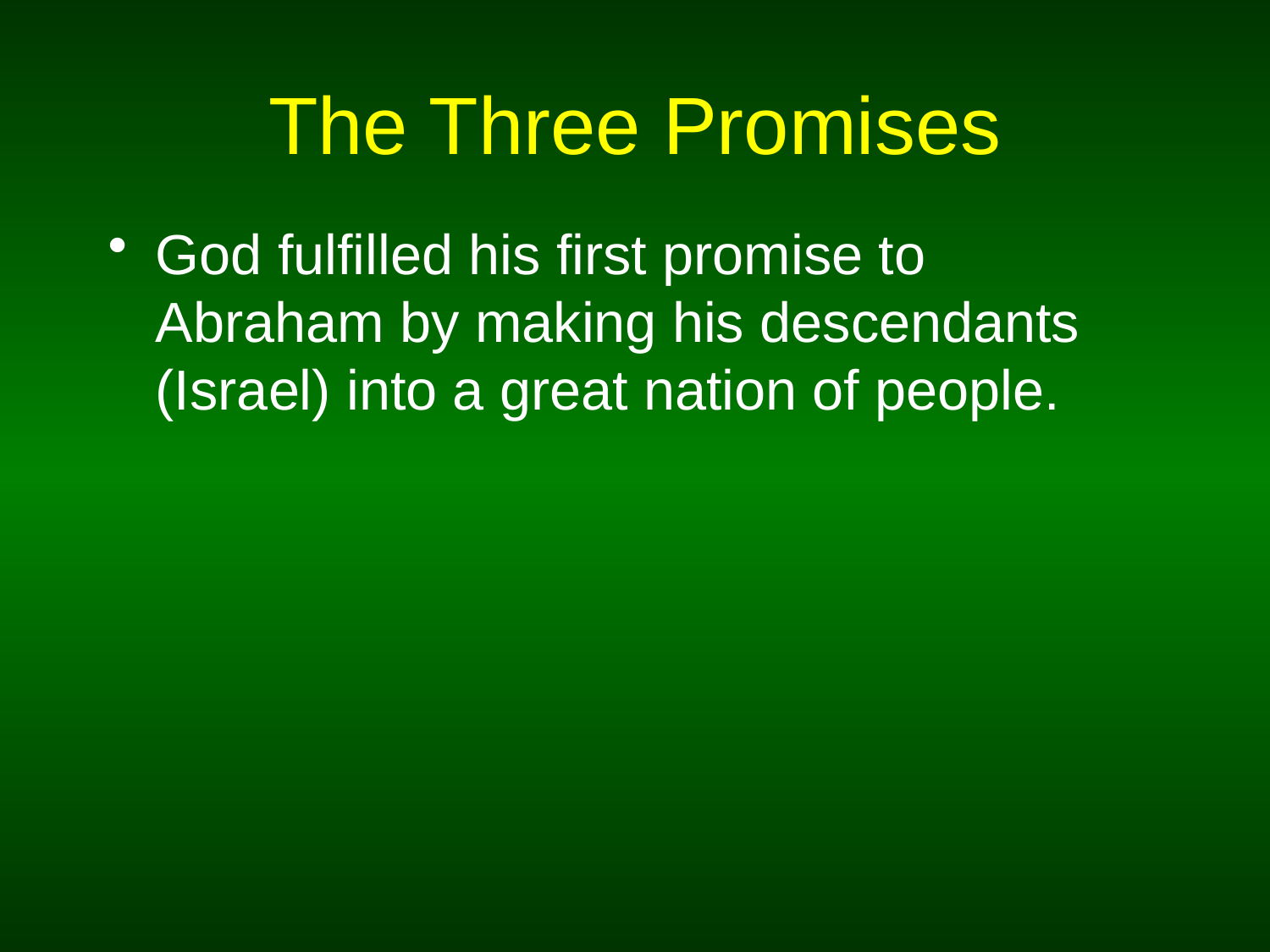

# The Three Promises
God fulfilled his first promise to Abraham by making his descendants (Israel) into a great nation of people.